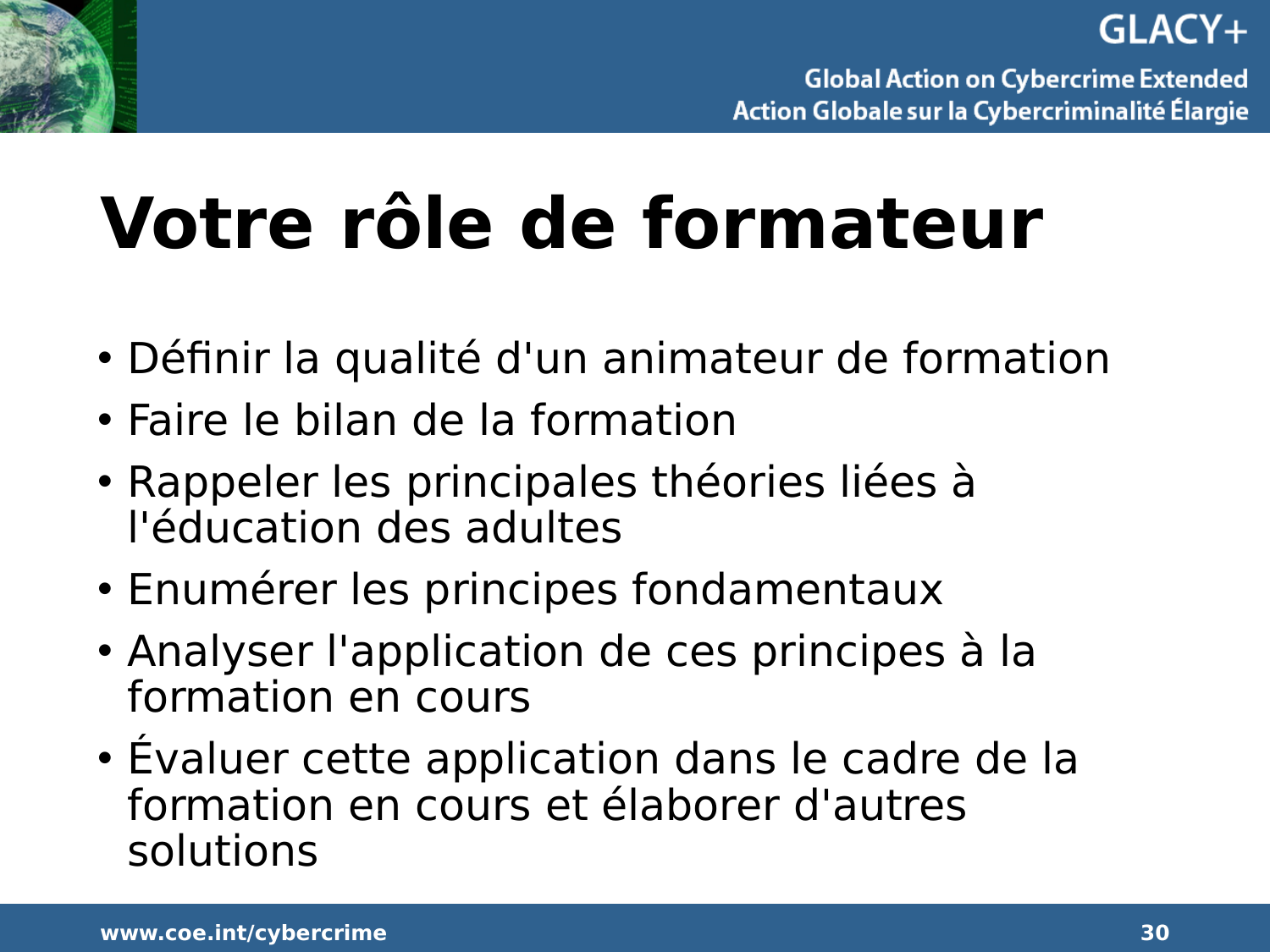

# Votre rôle de formateur
Définir la qualité d'un animateur de formation
Faire le bilan de la formation
Rappeler les principales théories liées à l'éducation des adultes
Enumérer les principes fondamentaux
Analyser l'application de ces principes à la formation en cours
Évaluer cette application dans le cadre de la formation en cours et élaborer d'autres solutions
www.coe.int/cybercrime
30